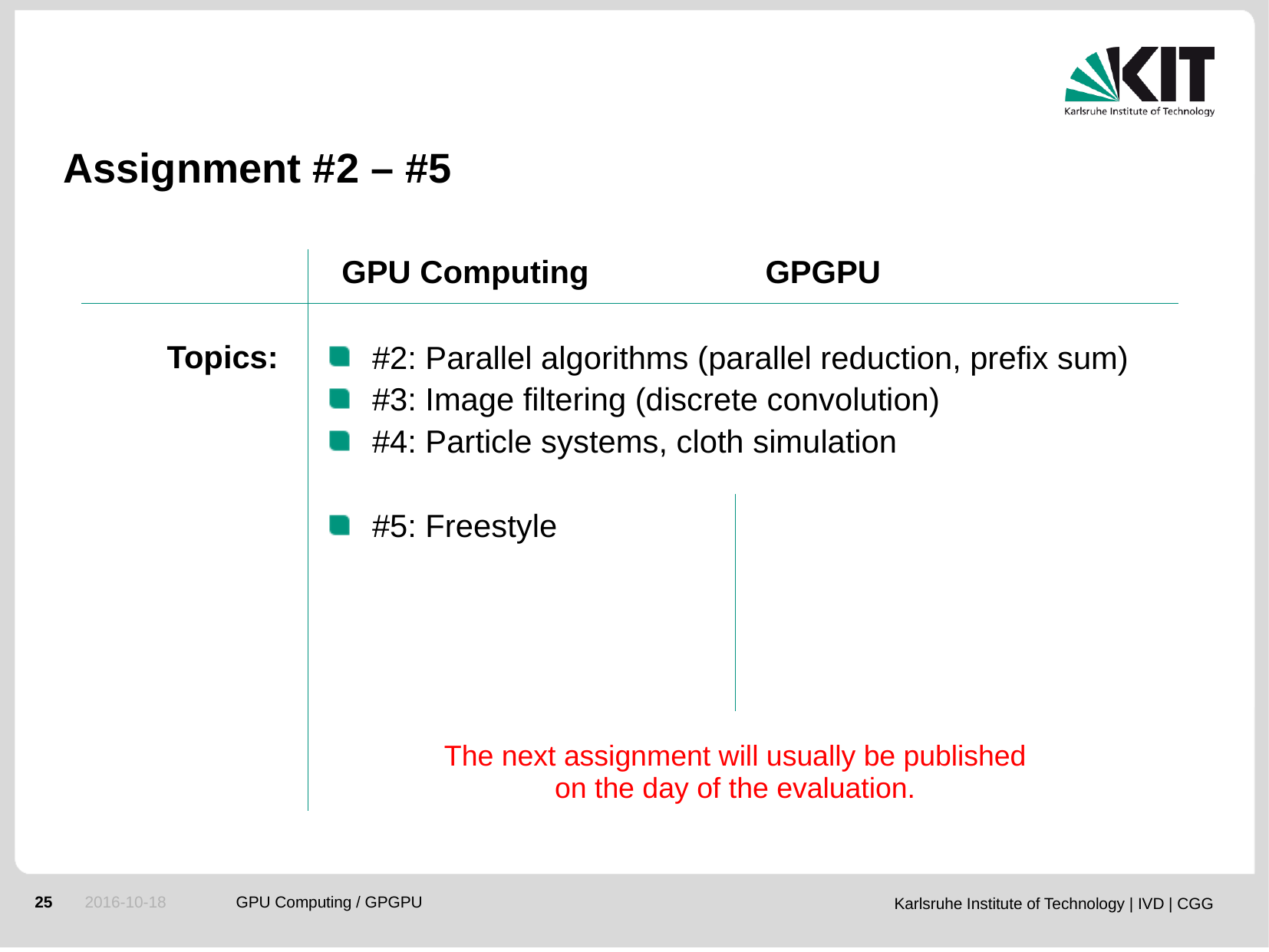

# Assignment #2 – #5
GPGPU
GPU Computing
Topics:

#2: Parallel algorithms (parallel reduction, prefix sum)
#3: Image filtering (discrete convolution)
#4: Particle systems, cloth simulation

#5: Freestyle

The next assignment will usually be published
on the day of the evaluation.
2016-10-18
GPU Computing / GPGPU